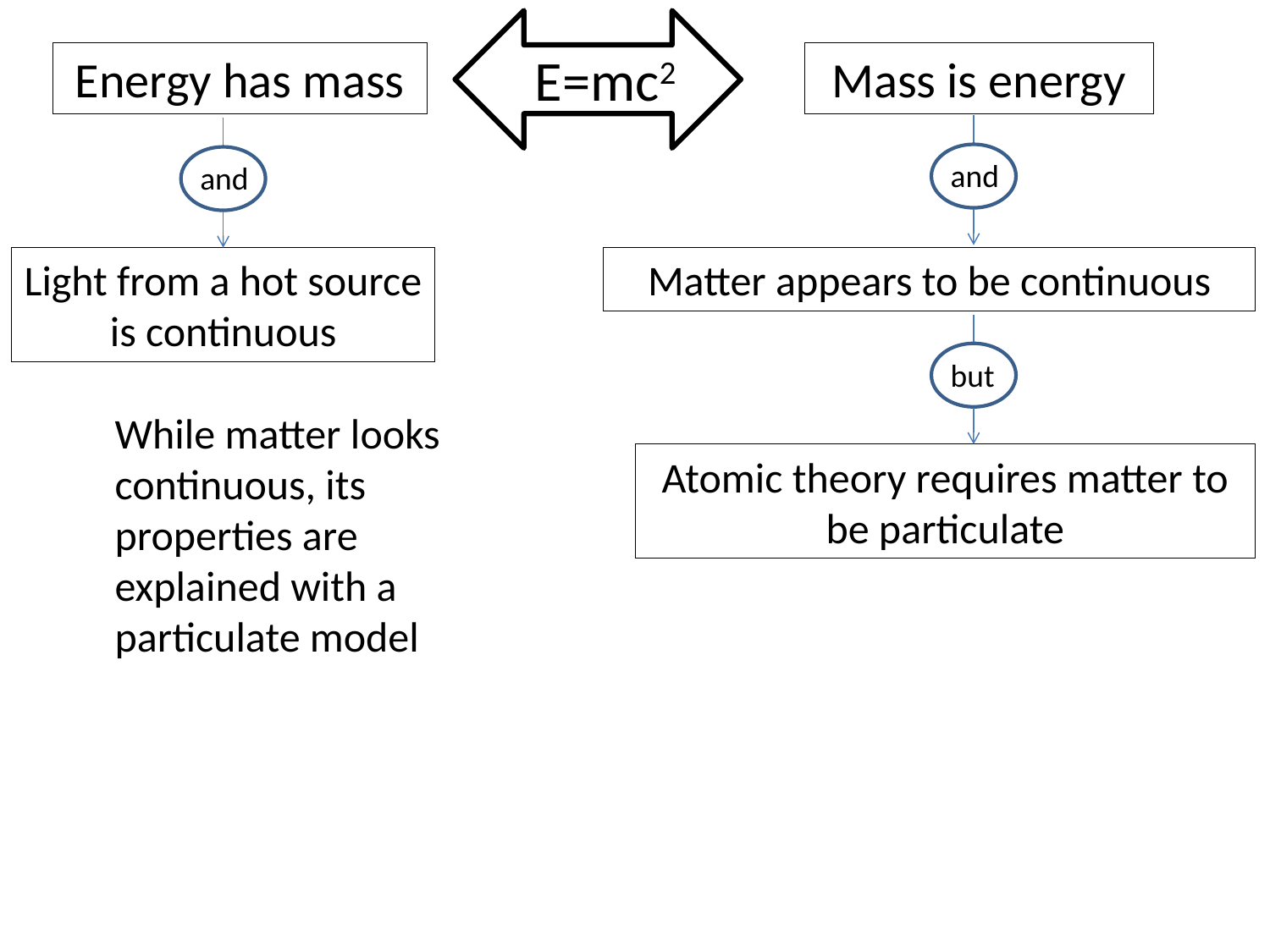

E=mc2
Energy has mass
Mass is energy

and

and
Light from a hot source is continuous
Matter appears to be continuous

but
Atomic theory requires matter to be particulate
While matter looks continuous, its properties are explained with a particulate model